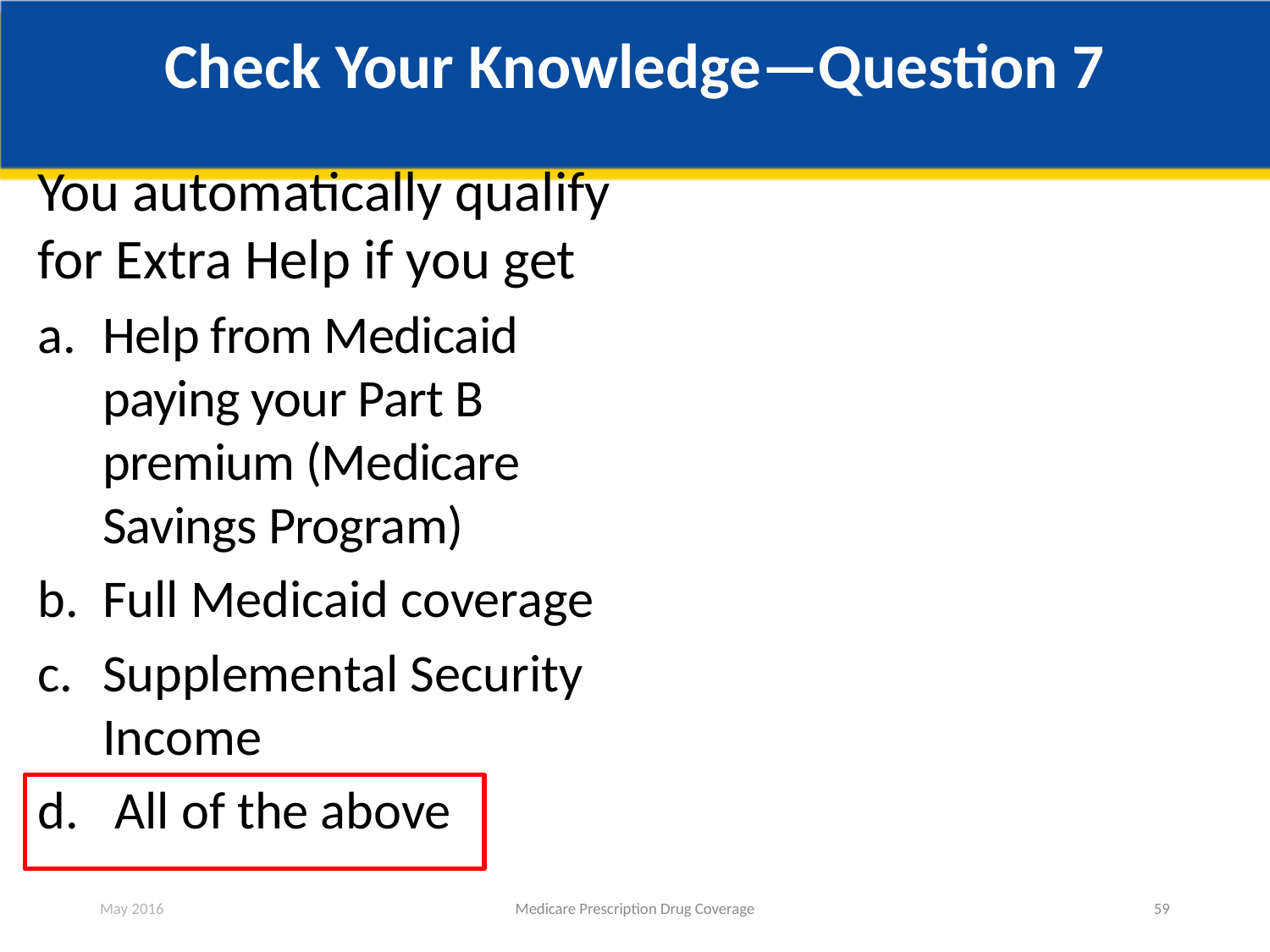

# Check Your Knowledge—Question 7
You automatically qualify for Extra Help if you get
Help from Medicaid paying your Part B premium (Medicare Savings Program)
Full Medicaid coverage
Supplemental Security Income
 All of the above

May 2016
Medicare Prescription Drug Coverage
59